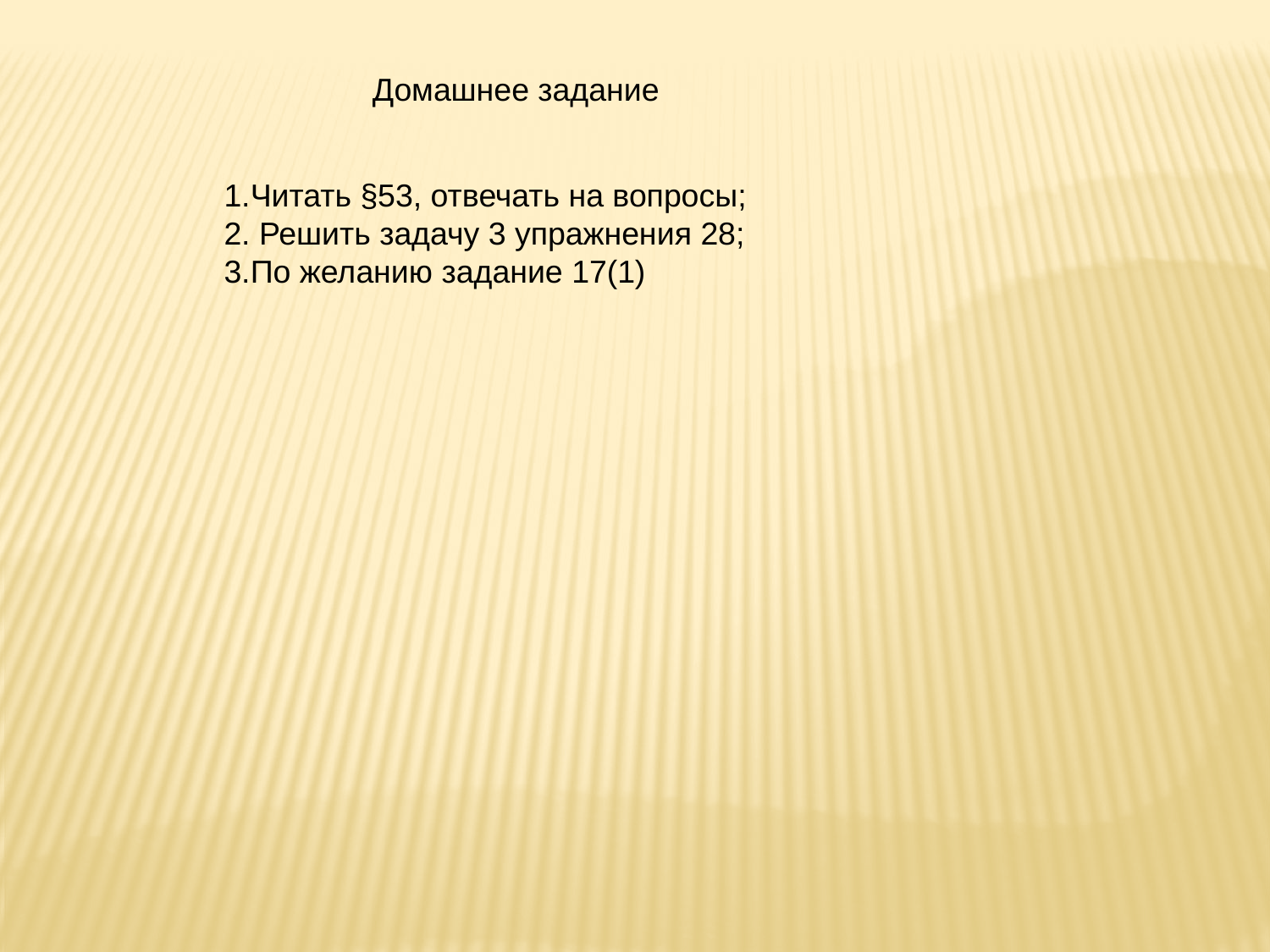

Домашнее задание
1.Читать §53, отвечать на вопросы;
2. Решить задачу 3 упражнения 28;
3.По желанию задание 17(1)